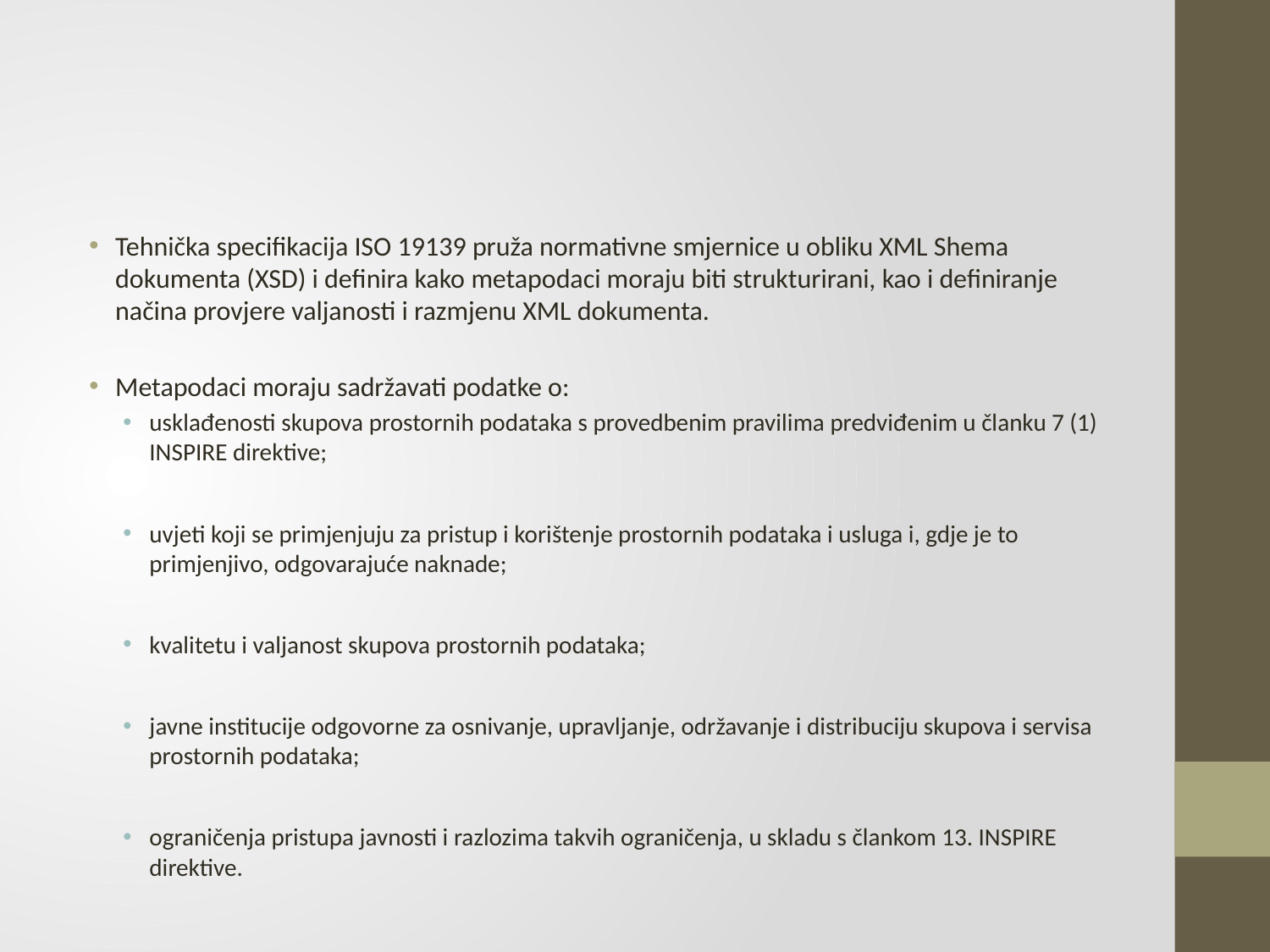

#
Tehnička specifikacija ISO 19139 pruža normativne smjernice u obliku XML Shema dokumenta (XSD) i definira kako metapodaci moraju biti strukturirani, kao i definiranje načina provjere valjanosti i razmjenu XML dokumenta.

Metapodaci moraju sadržavati podatke o:
usklađenosti skupova prostornih podataka s provedbenim pravilima predviđenim u članku 7 (1) INSPIRE direktive;

uvjeti koji se primjenjuju za pristup i korištenje prostornih podataka i usluga i, gdje je to primjenjivo, odgovarajuće naknade;

kvalitetu i valjanost skupova prostornih podataka;

javne institucije odgovorne za osnivanje, upravljanje, održavanje i distribuciju skupova i servisa prostornih podataka;

ograničenja pristupa javnosti i razlozima takvih ograničenja, u skladu s člankom 13. INSPIRE direktive.